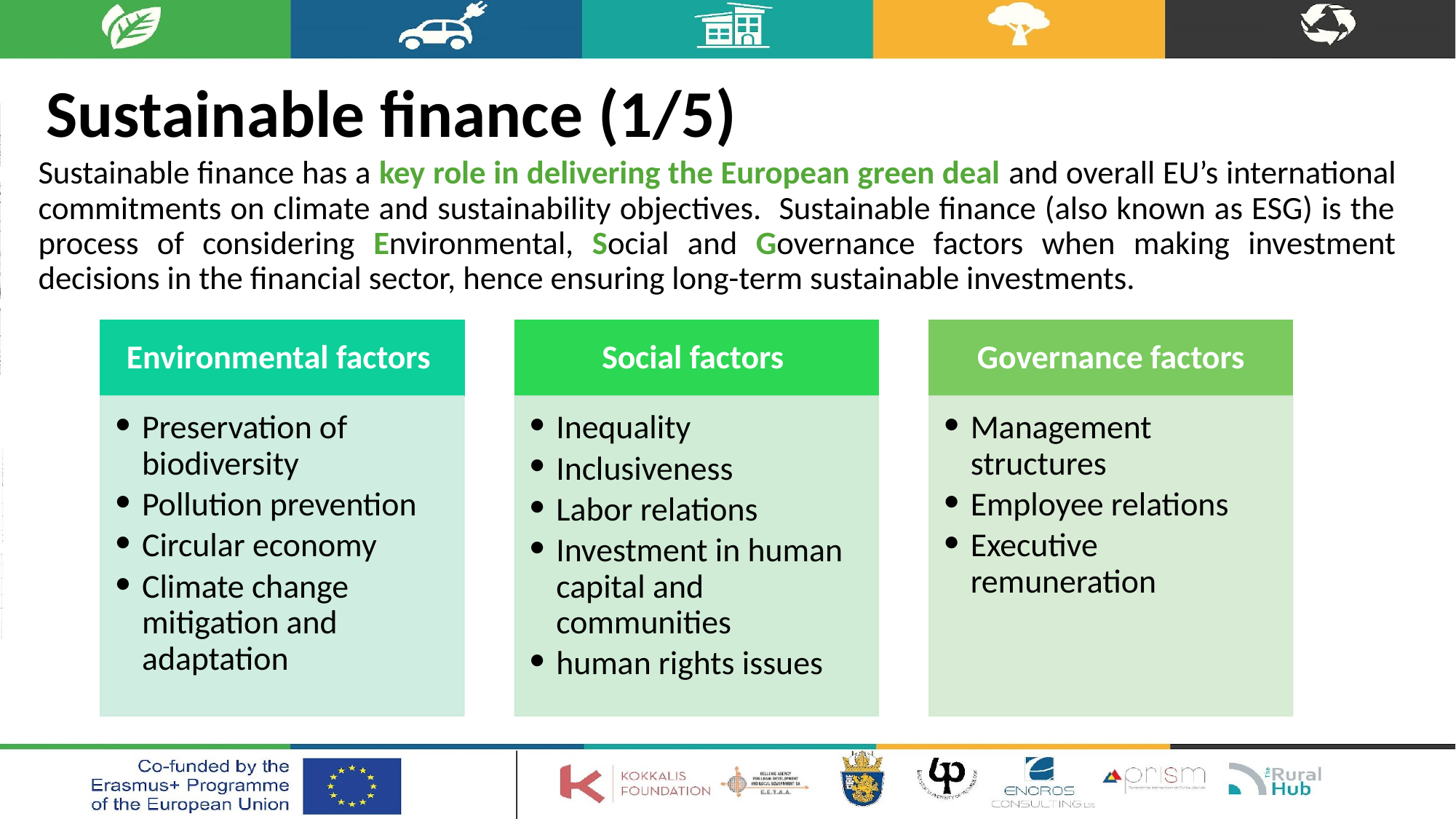

# Sustainable finance (1/5)
Sustainable finance has a key role in delivering the European green deal and overall EU’s international commitments on climate and sustainability objectives.  Sustainable finance (also known as ESG) is the process of considering Environmental, Social and Governance factors when making investment decisions in the financial sector, hence ensuring long-term sustainable investments.

Environmental factors

Social factors

Governance factors

Preservation of biodiversity
Pollution prevention
Circular economy
Climate change mitigation and adaptation

Inequality
Inclusiveness
Labor relations
Investment in human capital and communities
human rights issues

Management structures
Employee relations
Executive remuneration